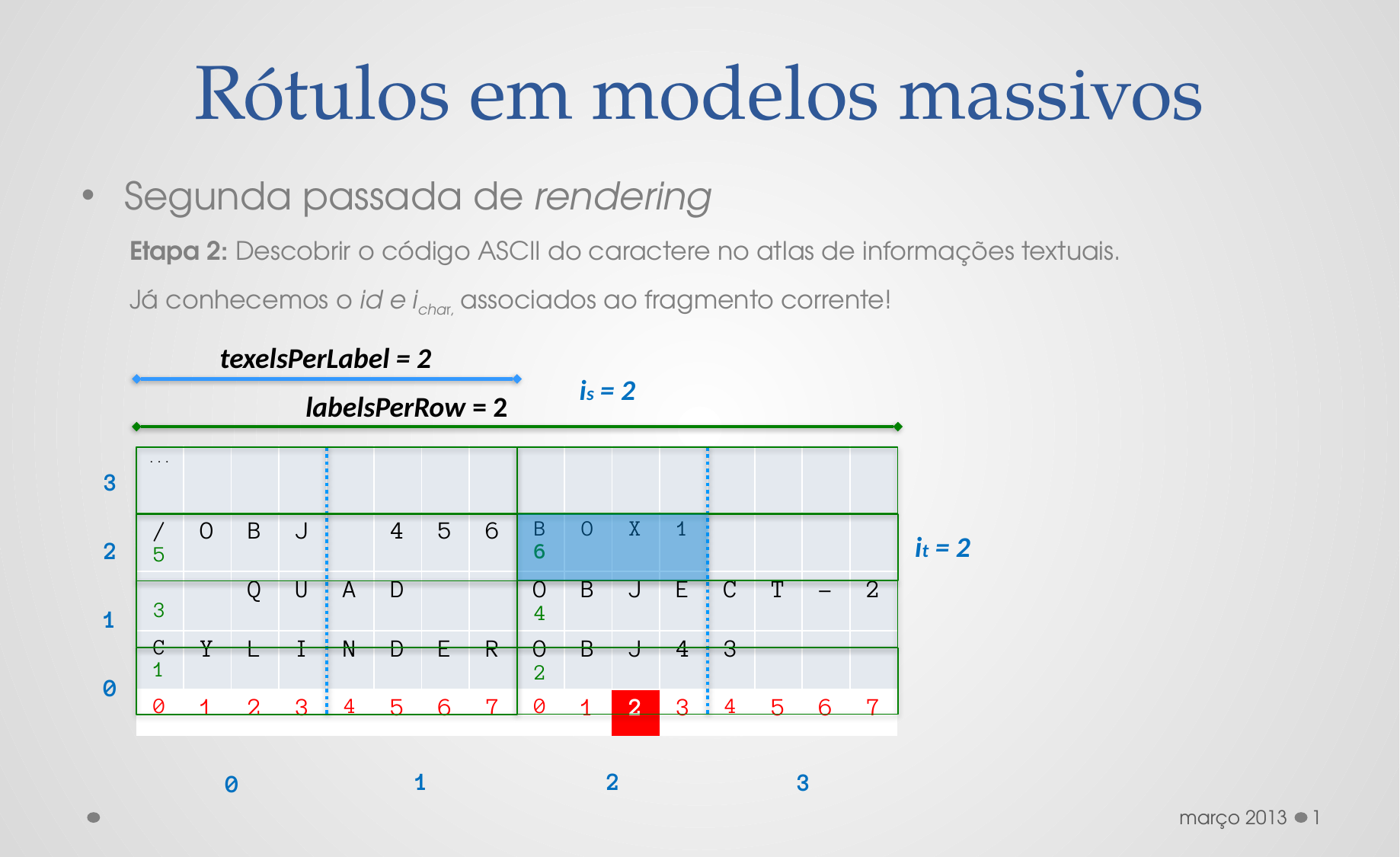

# Rótulos em modelos massivos
Segunda passada de rendering
Etapa 2: Descobrir o código ASCII do caractere no atlas de informações textuais.
Já conhecemos o id e ichar, associados ao fragmento corrente!
texelsPerLabel = 2
is = 2
labelsPerRow = 2
| ... |  |  |  |  |  |  |  |  |  |  |  |  |  |  |  |
| --- | --- | --- | --- | --- | --- | --- | --- | --- | --- | --- | --- | --- | --- | --- | --- |
| / 5 | O | B | J |  | 4 | 5 | 6 | B 6 | O | X | 1 |  |  |  |  |
| 3 |  | Q | U | A | D |  |  | O 4 | B | J | E | C | T | - | 2 |
| C 1 | Y | L | I | N | D | E | R | O 2 | B | J | 4 | 3 |  |  |  |
| 0 | 1 | 2 | 3 | 4 | 5 | 6 | 7 | 0 | 1 | 2 | 3 | 4 | 5 | 6 | 7 |

3
2
1
0

it = 2

2
1
3
0
março 2013
1